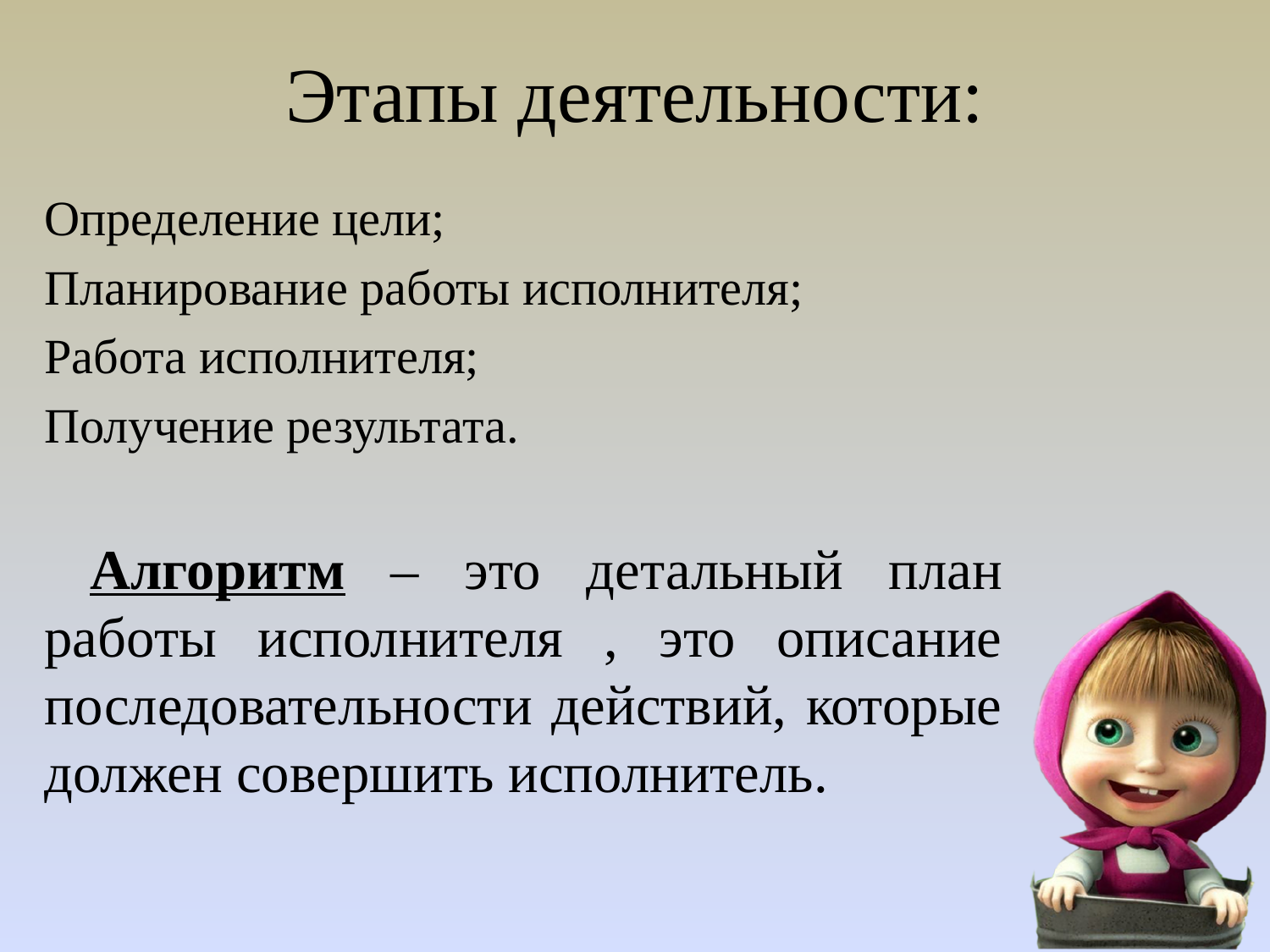

Этапы деятельности:
Определение цели;
Планирование работы исполнителя;
Работа исполнителя;
Получение результата.

 Алгоритм – это детальный план работы исполнителя , это описание последовательности действий, которые должен совершить исполнитель.